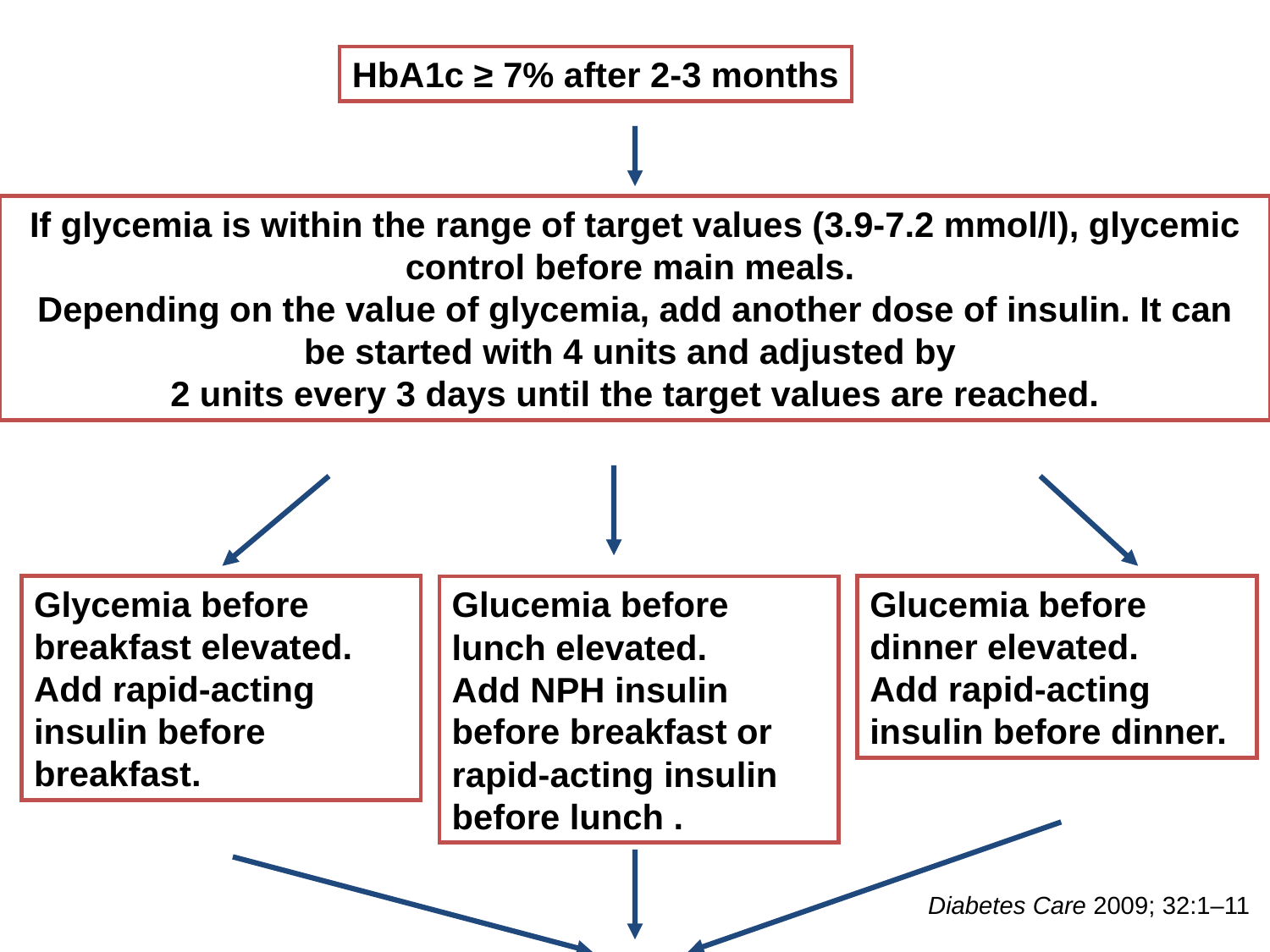

HbA1c ≥ 7% after 2-3 months

If glycemia is within the range of target values (3.9-7.2 mmol/l), glycemic control before main meals.
Depending on the value of glycemia, add another dose of insulin. It can be started with 4 units and adjusted by
2 units every 3 days until the target values are reached.

Glycemia before breakfast elevated.
Add rapid-acting insulin before breakfast.
Glucemia before dinner elevated.
Add rapid-acting insulin before dinner.
Glucemia before lunch elevated.
Add NPH insulin before breakfast or rapid-acting insulin before lunch .

Diabetes Care 2009; 32:1–11